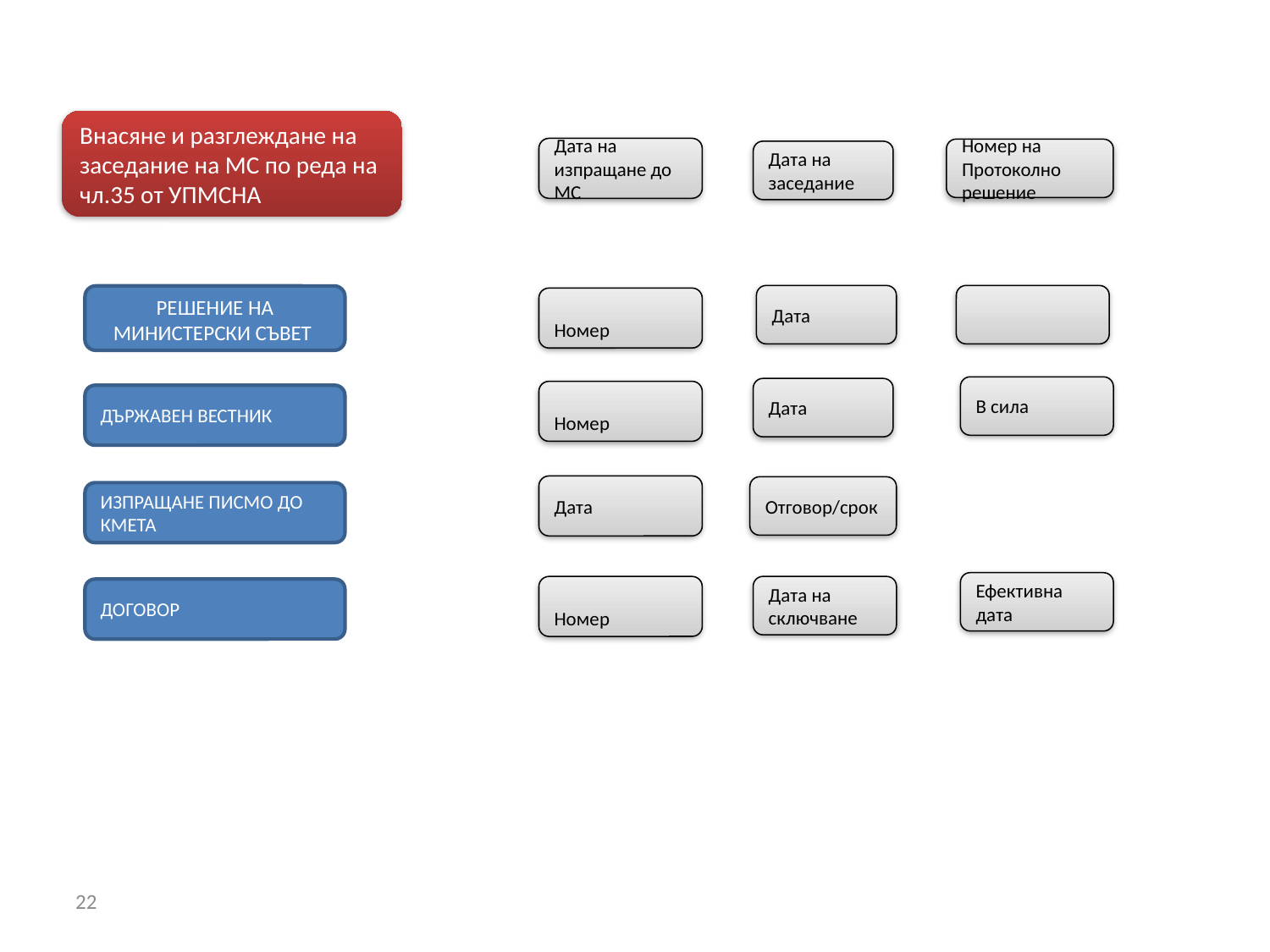

Внасяне и разглеждане на заседание на МС по реда на чл.35 от УПМСНА
Дата на изпращане до МС
Номер на Протоколно решение
Дата на заседание

Дата

РЕШЕНИЕ НА МИНИСТЕРСКИ СЪВЕТ

Номер
В сила
Дата

Номер

ДЪРЖАВЕН ВЕСТНИК

Дата
Отговор/срок

ИЗПРАЩАНЕ ПИСМО ДО КМЕТА

Ефективна дата

Номер
Дата на сключване
ДОГОВОР
22